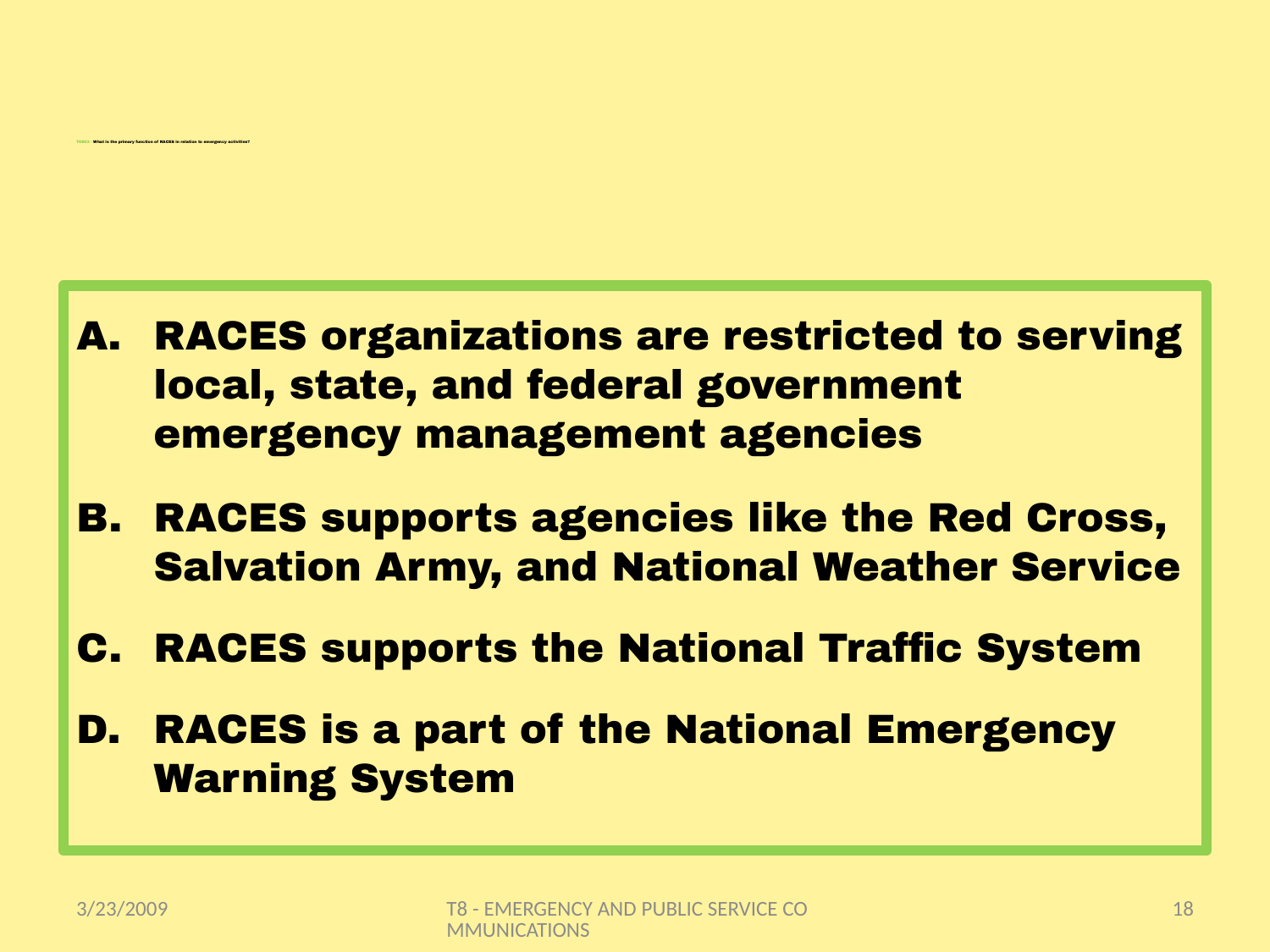

# T8B03 - What is the primary function of RACES in relation to emergency activities?

RACES organizations are restricted to serving local, state, and federal government emergency management agencies

RACES supports agencies like the Red Cross, Salvation Army, and National Weather Service

RACES supports the National Traffic System

RACES is a part of the National Emergency Warning System
3/23/2009
T8 - EMERGENCY AND PUBLIC SERVICE COMMUNICATIONS
18